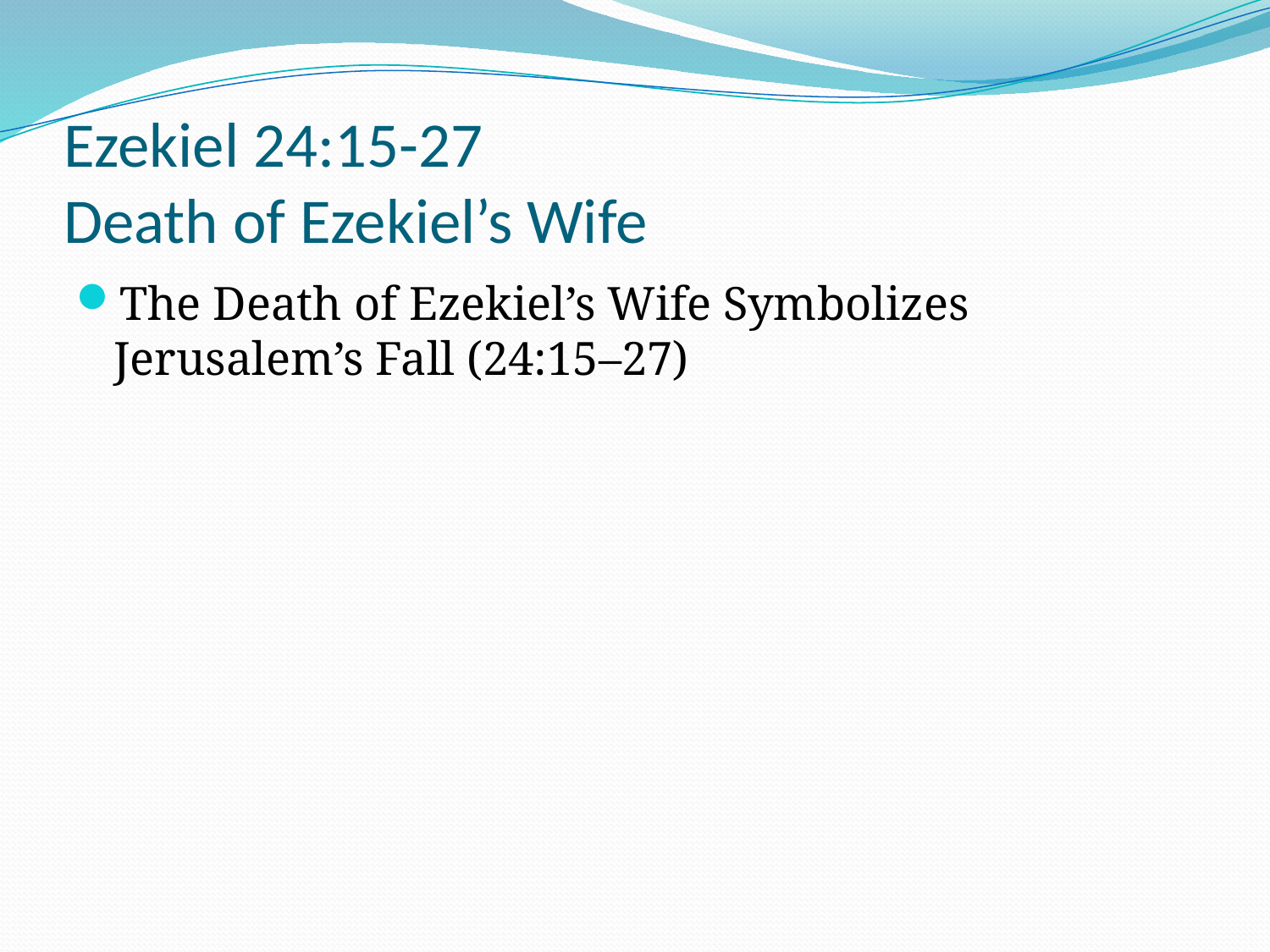

# Ezekiel 24:15-27 Death of Ezekiel’s Wife
The Death of Ezekiel’s Wife Symbolizes Jerusalem’s Fall (24:15–27)